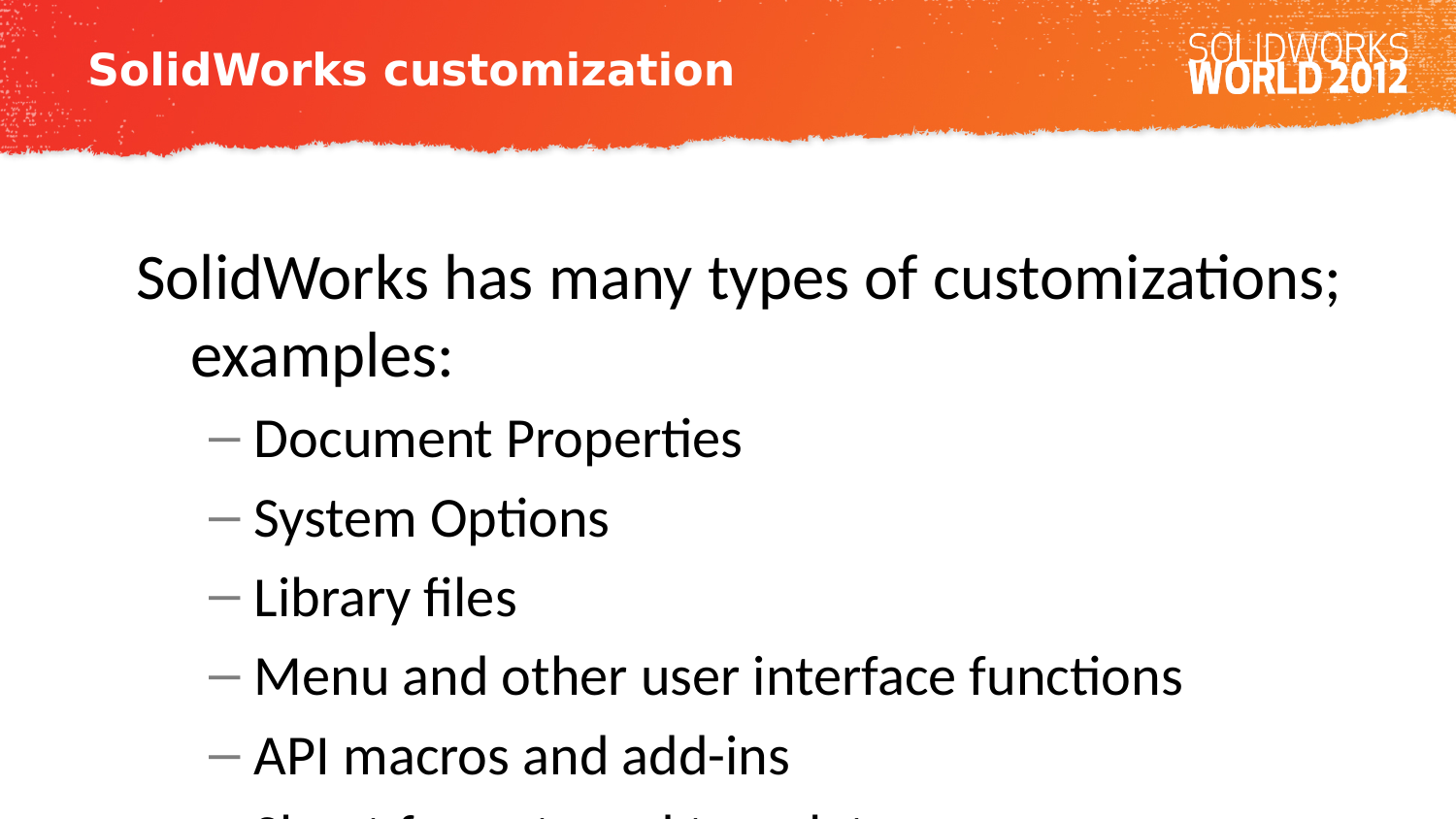

# SolidWorks customization
SolidWorks has many types of customizations; examples:
Document Properties
System Options
Library files
Menu and other user interface functions
API macros and add-ins
Sheet formats and templates
Etc…